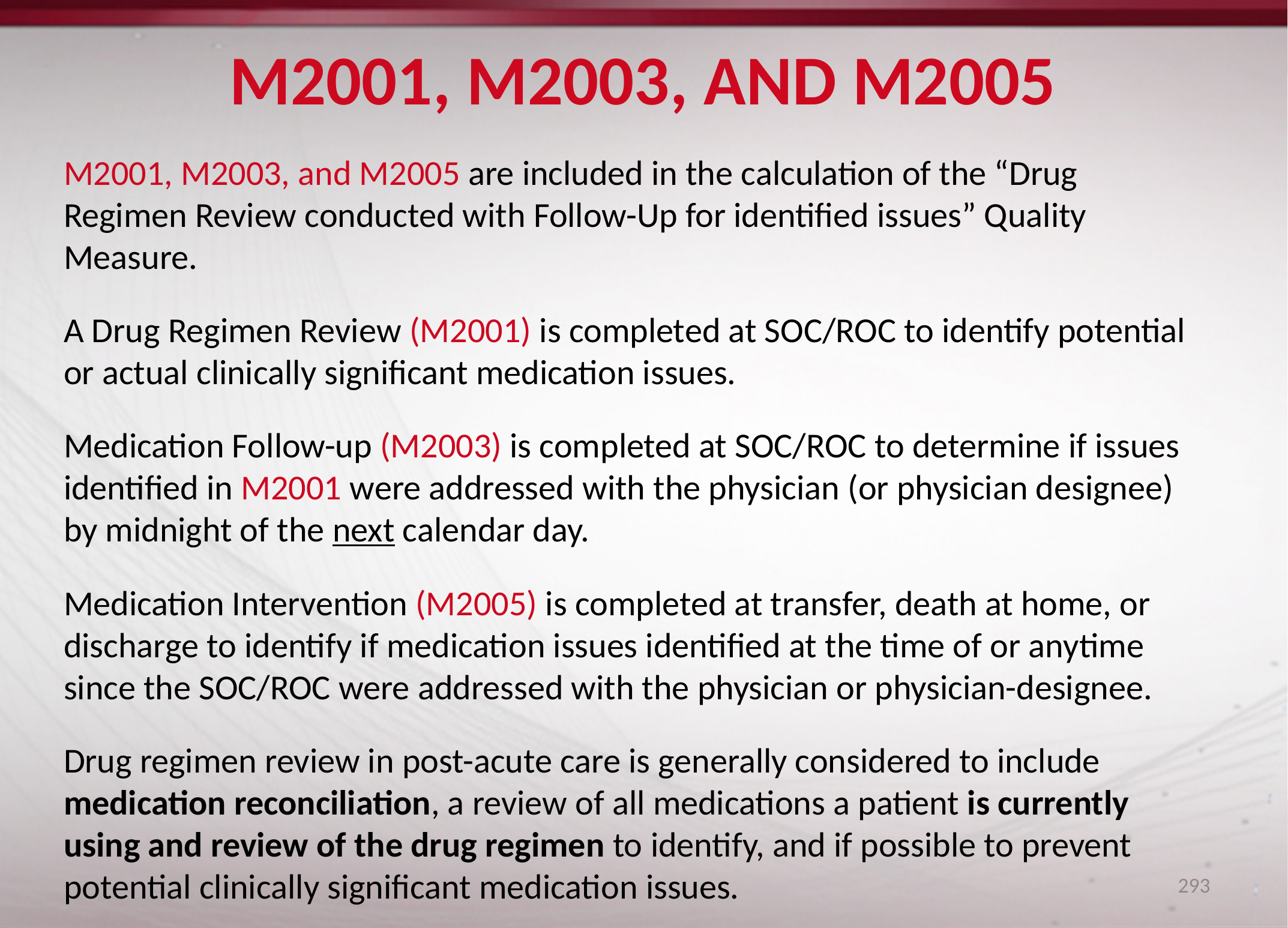

# M2001, M2003, and M2005
M2001, M2003, and M2005 are included in the calculation of the “Drug Regimen Review conducted with Follow-Up for identified issues” Quality Measure.

A Drug Regimen Review (M2001) is completed at SOC/ROC to identify potential or actual clinically significant medication issues.

Medication Follow-up (M2003) is completed at SOC/ROC to determine if issues identified in M2001 were addressed with the physician (or physician designee) by midnight of the next calendar day.

Medication Intervention (M2005) is completed at transfer, death at home, or discharge to identify if medication issues identified at the time of or anytime since the SOC/ROC were addressed with the physician or physician-designee.

Drug regimen review in post-acute care is generally considered to include medication reconciliation, a review of all medications a patient is currently using and review of the drug regimen to identify, and if possible to prevent potential clinically significant medication issues.
293